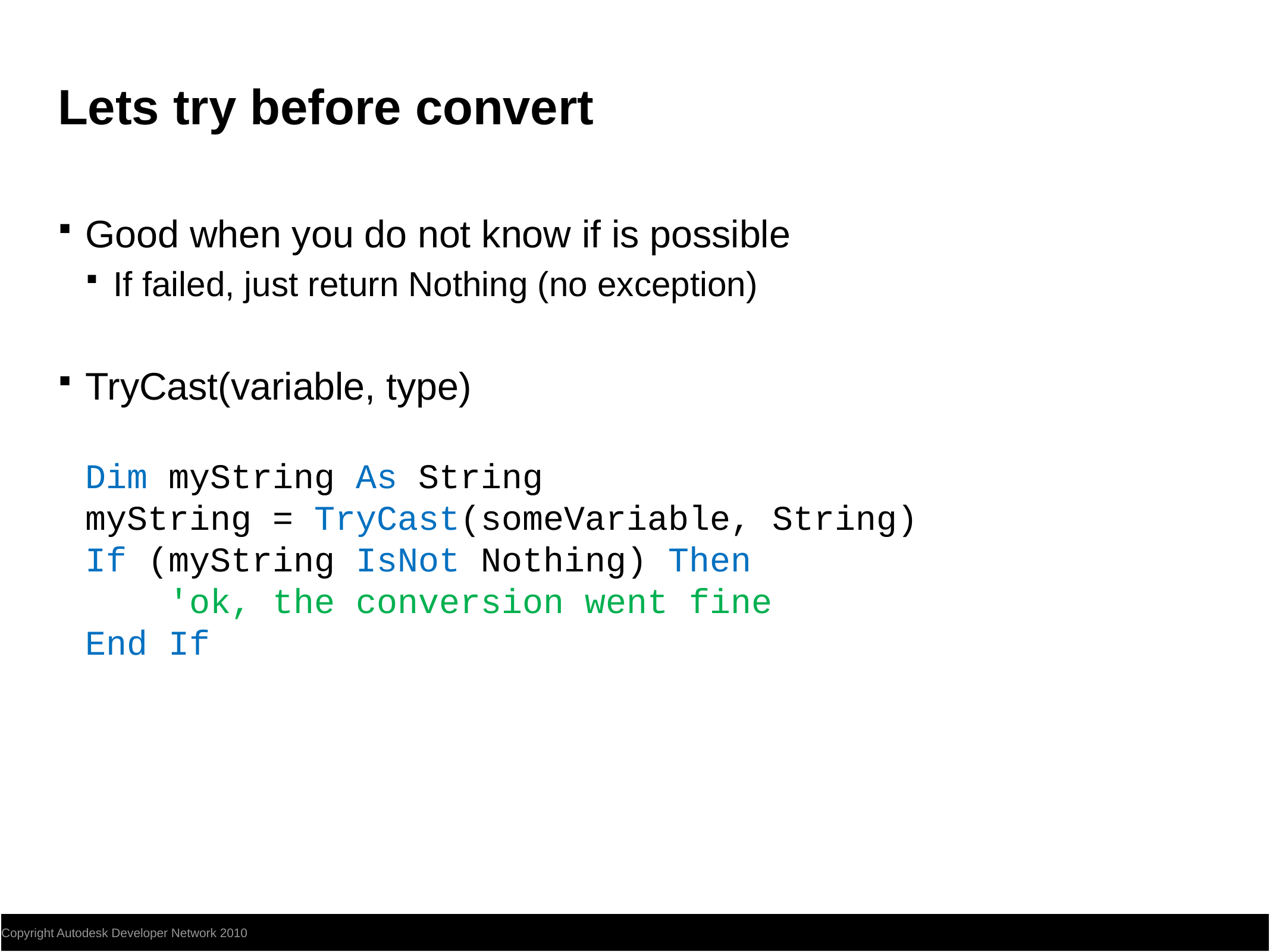

# Lets try before convert
Good when you do not know if is possible
If failed, just return Nothing (no exception)

TryCast(variable, type)
Dim myString As String
myString = TryCast(someVariable, String)
If (myString IsNot Nothing) Then
    'ok, the conversion went fine
End If